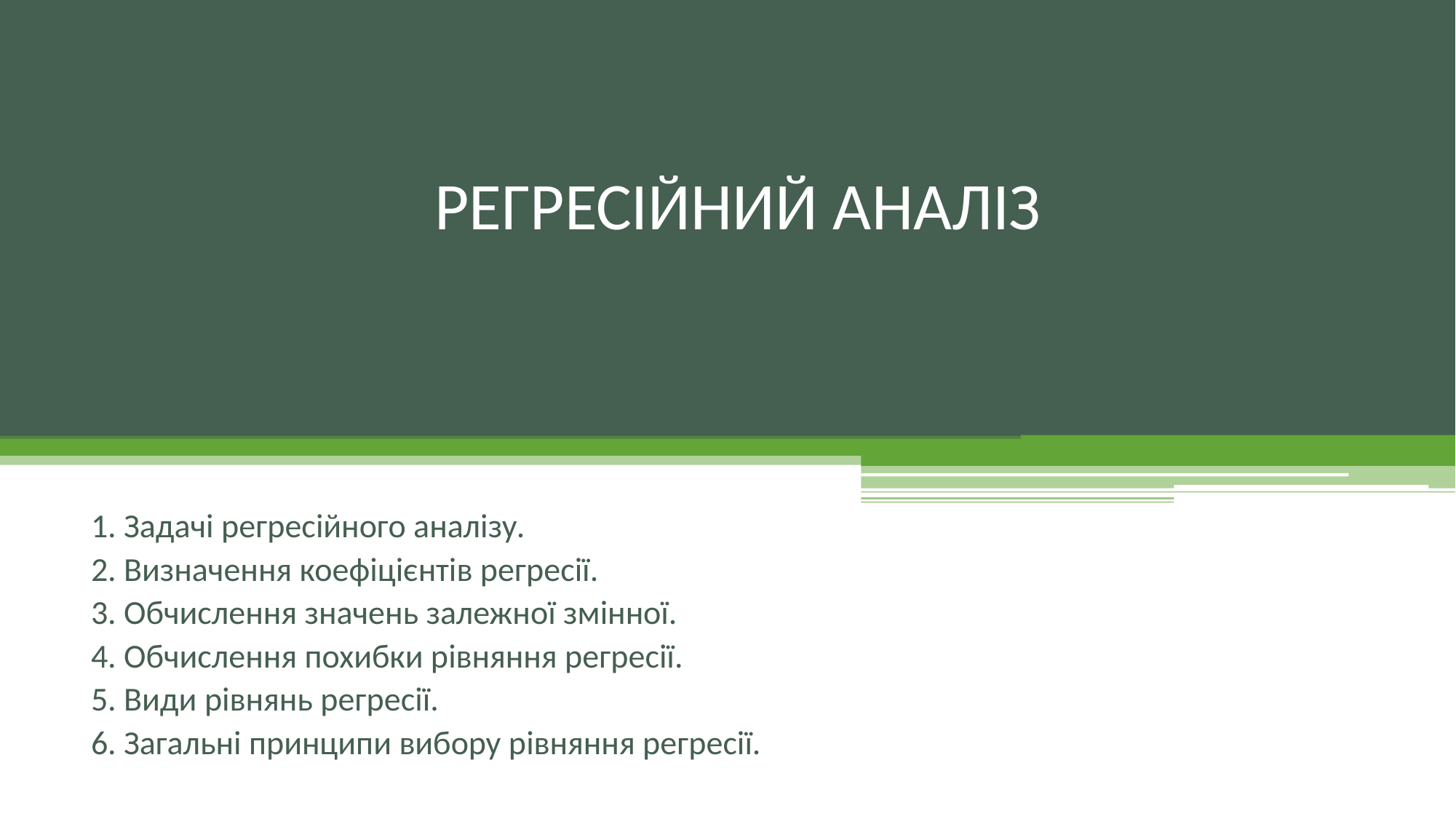

# РЕГРЕСІЙНИЙ АНАЛІЗ

1. Задачі регресійного аналізу.
2. Визначення коефіцієнтів регресії.
3. Обчислення значень залежної змінної.
4. Обчислення похибки рівняння регресії.
5. Види рівнянь регресії.
6. Загальні принципи вибору рівняння регресії.